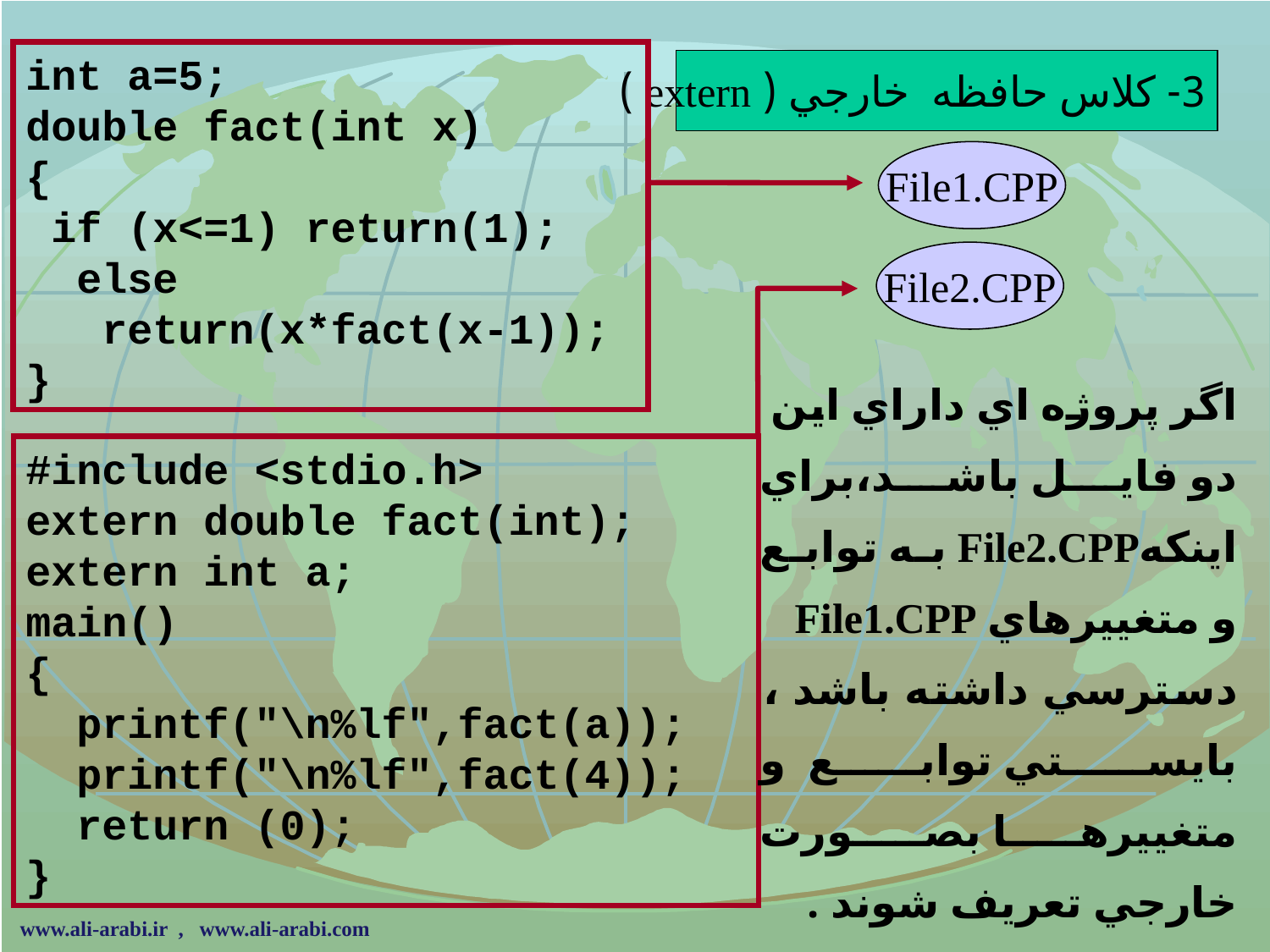

int a=5;
double fact(int x)
{
 if (x<=1) return(1);
  else
   return(x*fact(x-1));
}
3- كلاس حافظه  خارجي ( extern )
File1.CPP

File2.CPP

اگر پروژه اي داراي اين  دو فايل باشد،براي اينكهFile2.CPP به توابع و متغييرهاي File1.CPP دسترسي داشته باشد ، بايستي توابع  و متغييرها بصورت خارجي تعريف شوند .
#include <stdio.h>
extern double fact(int);
extern int a;
main()
{
  printf("\n%lf",fact(a));
  printf("\n%lf",fact(4));
  return (0);
}